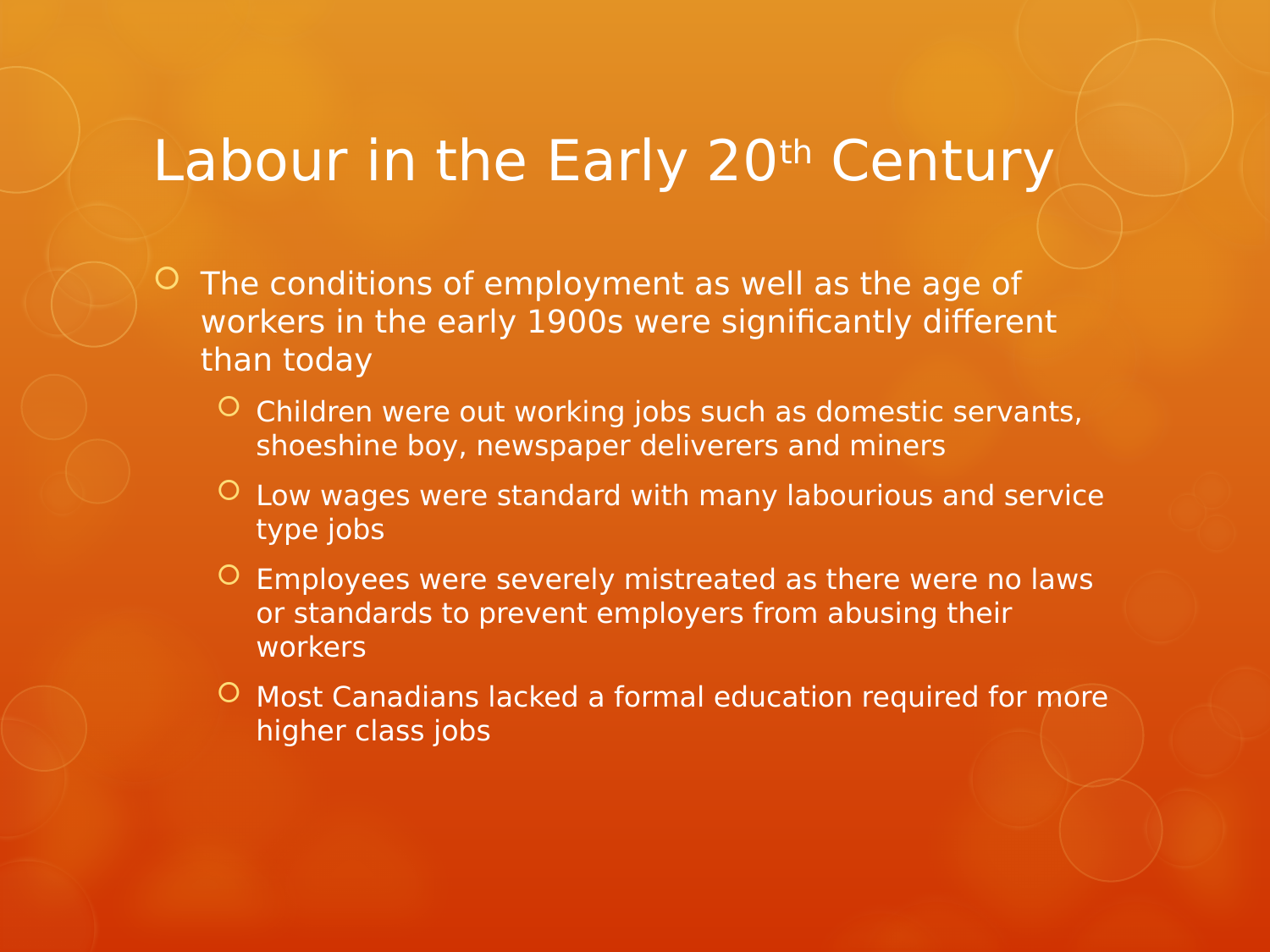

# Labour in the Early 20th Century
The conditions of employment as well as the age of workers in the early 1900s were significantly different than today
Children were out working jobs such as domestic servants, shoeshine boy, newspaper deliverers and miners
Low wages were standard with many labourious and service type jobs
Employees were severely mistreated as there were no laws or standards to prevent employers from abusing their workers
Most Canadians lacked a formal education required for more higher class jobs